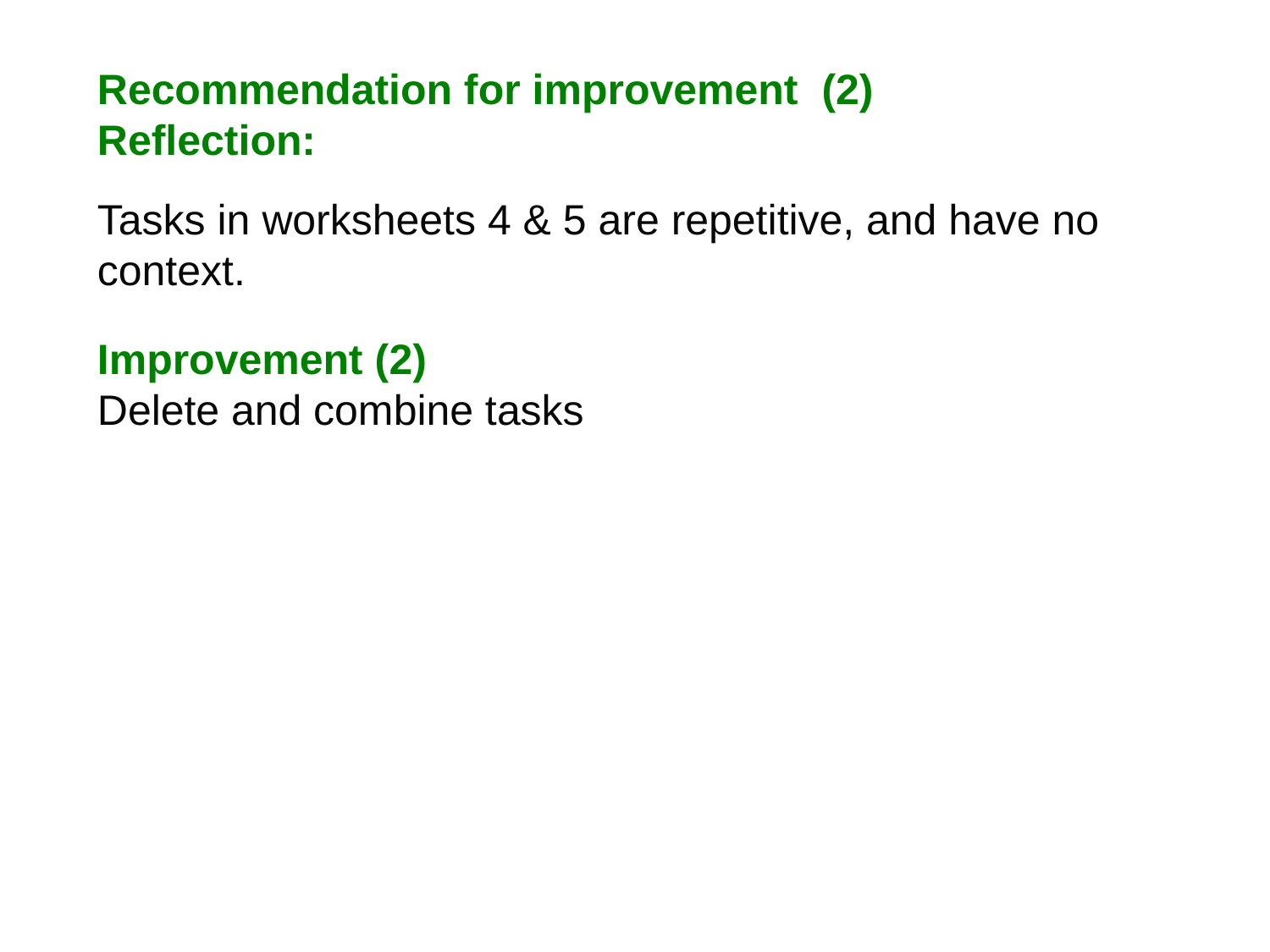

Recommendation for improvement  (2)
Reflection:
Tasks in worksheets 4 & 5 are repetitive, and have no context.
Improvement (2)
Delete and combine tasks